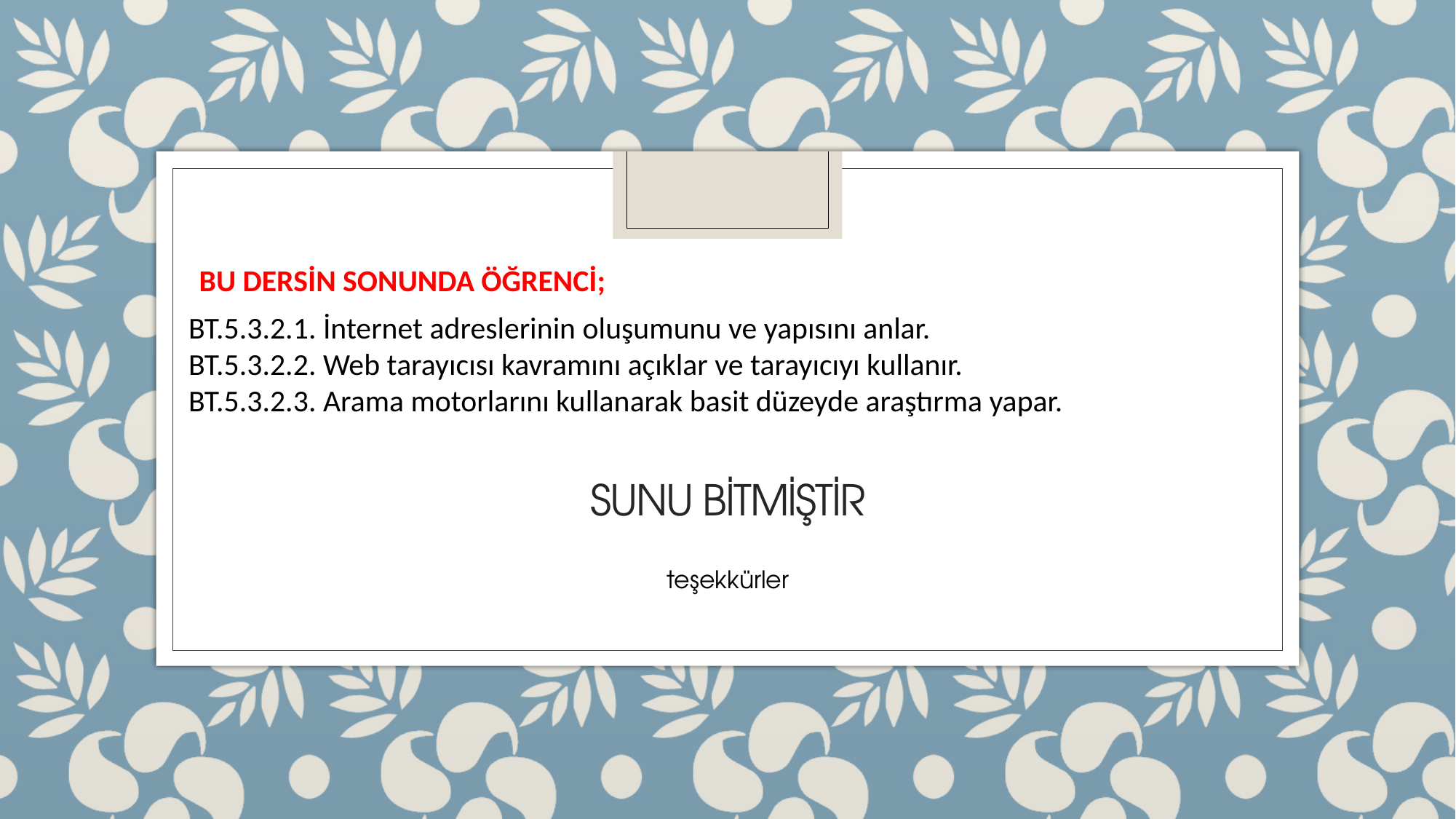

BU DERSİN SONUNDA ÖĞRENCİ;
BT.5.3.2.1. İnternet adreslerinin oluşumunu ve yapısını anlar.
BT.5.3.2.2. Web tarayıcısı kavramını açıklar ve tarayıcıyı kullanır.
BT.5.3.2.3. Arama motorlarını kullanarak basit düzeyde araştırma yapar.
# Sunu bitmiştir
teşekkürler